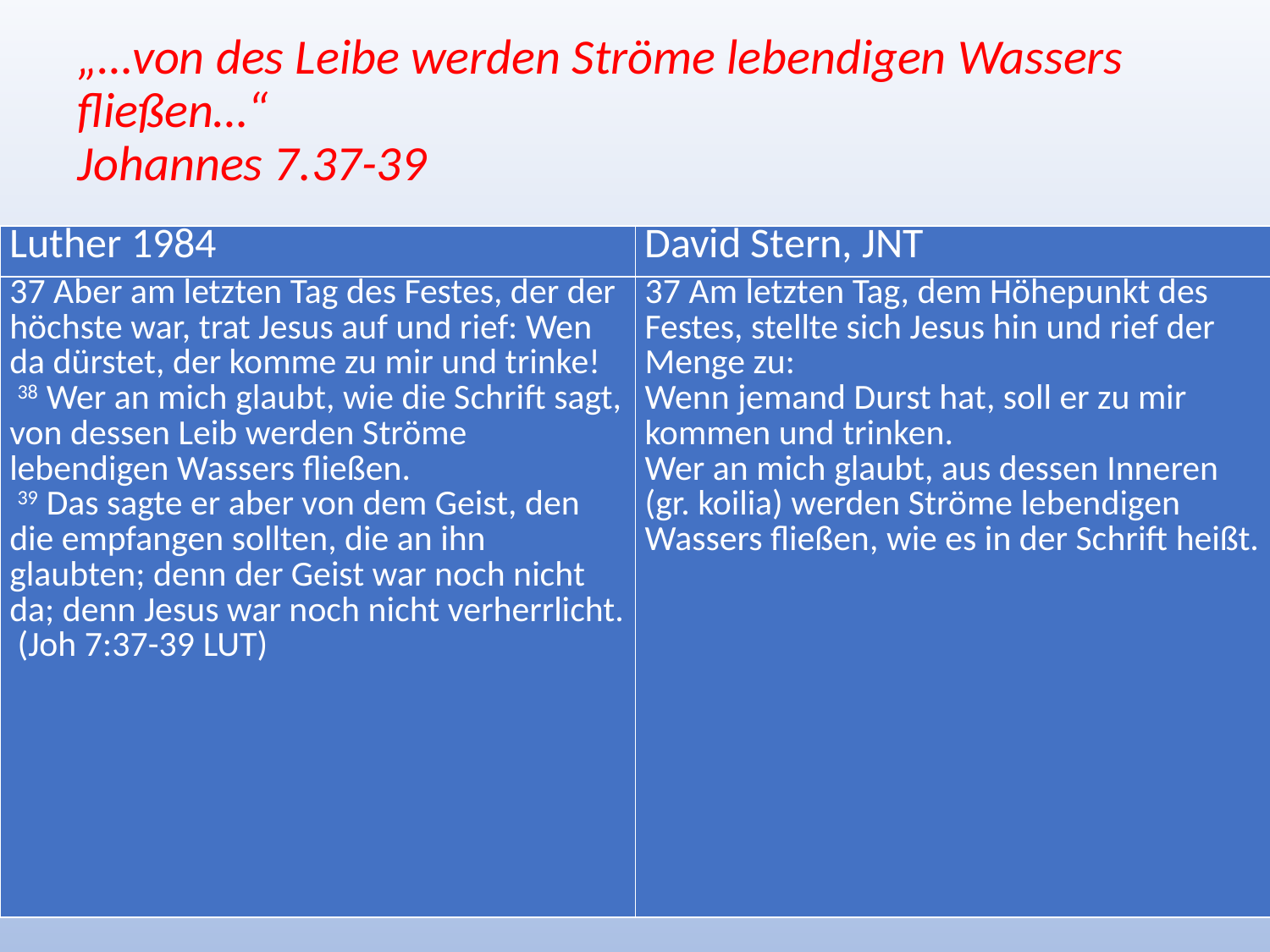

# „…von des Leibe werden Ströme lebendigen Wassers fließen…“ Johannes 7.37-39
| Luther 1984 | David Stern, JNT |
| --- | --- |
| 37 Aber am letzten Tag des Festes, der der höchste war, trat Jesus auf und rief: Wen da dürstet, der komme zu mir und trinke! 38 Wer an mich glaubt, wie die Schrift sagt, von dessen Leib werden Ströme lebendigen Wassers fließen. 39 Das sagte er aber von dem Geist, den die empfangen sollten, die an ihn glaubten; denn der Geist war noch nicht da; denn Jesus war noch nicht verherrlicht. (Joh 7:37-39 LUT) | 37 Am letzten Tag, dem Höhepunkt des Festes, stellte sich Jesus hin und rief der Menge zu: Wenn jemand Durst hat, soll er zu mir kommen und trinken. Wer an mich glaubt, aus dessen Inneren (gr. koilia) werden Ströme lebendigen Wassers fließen, wie es in der Schrift heißt. |